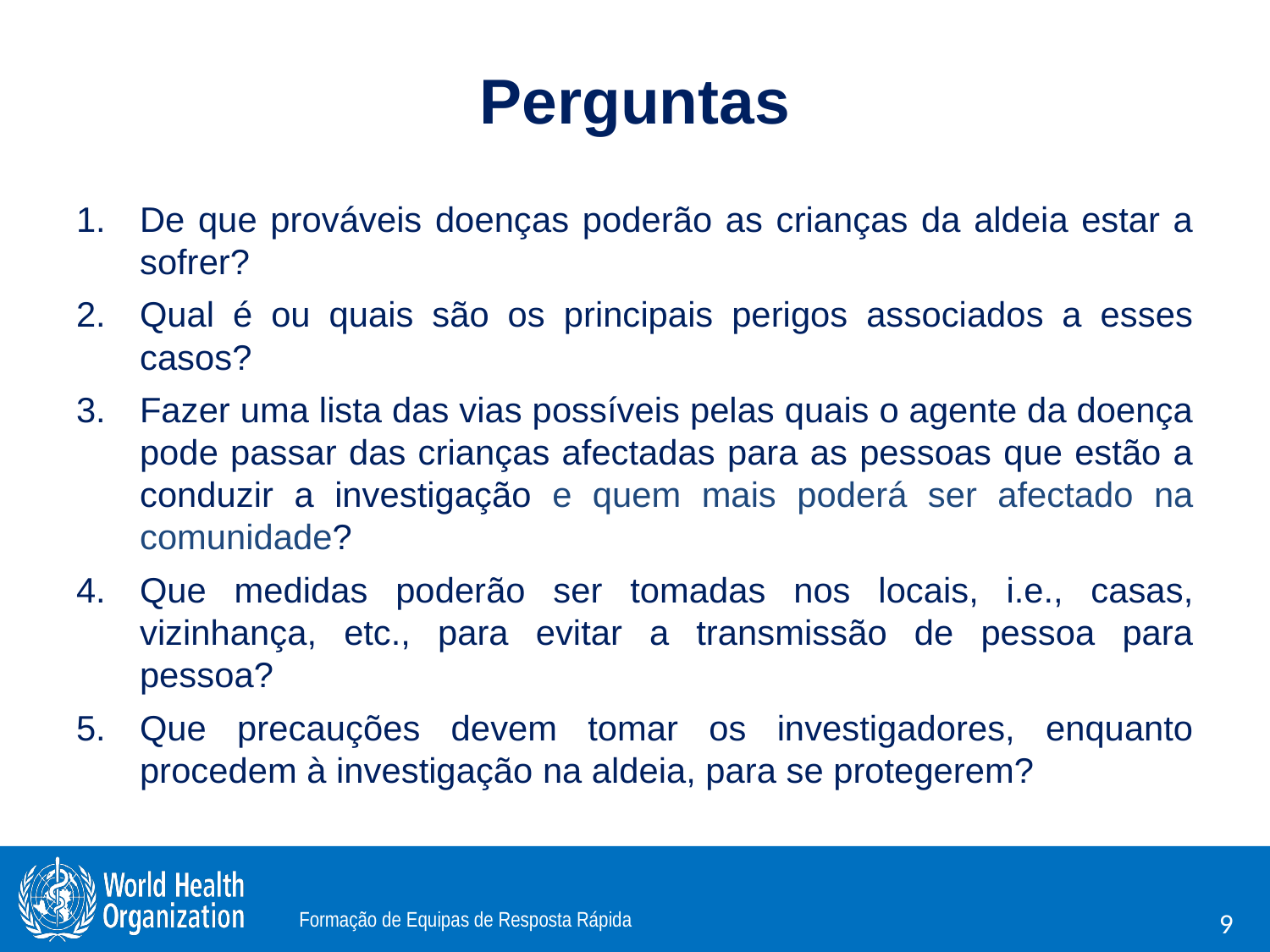

# Perguntas
De que prováveis doenças poderão as crianças da aldeia estar a sofrer?
Qual é ou quais são os principais perigos associados a esses casos?
Fazer uma lista das vias possíveis pelas quais o agente da doença pode passar das crianças afectadas para as pessoas que estão a conduzir a investigação e quem mais poderá ser afectado na comunidade?
Que medidas poderão ser tomadas nos locais, i.e., casas, vizinhança, etc., para evitar a transmissão de pessoa para pessoa?
Que precauções devem tomar os investigadores, enquanto procedem à investigação na aldeia, para se protegerem?